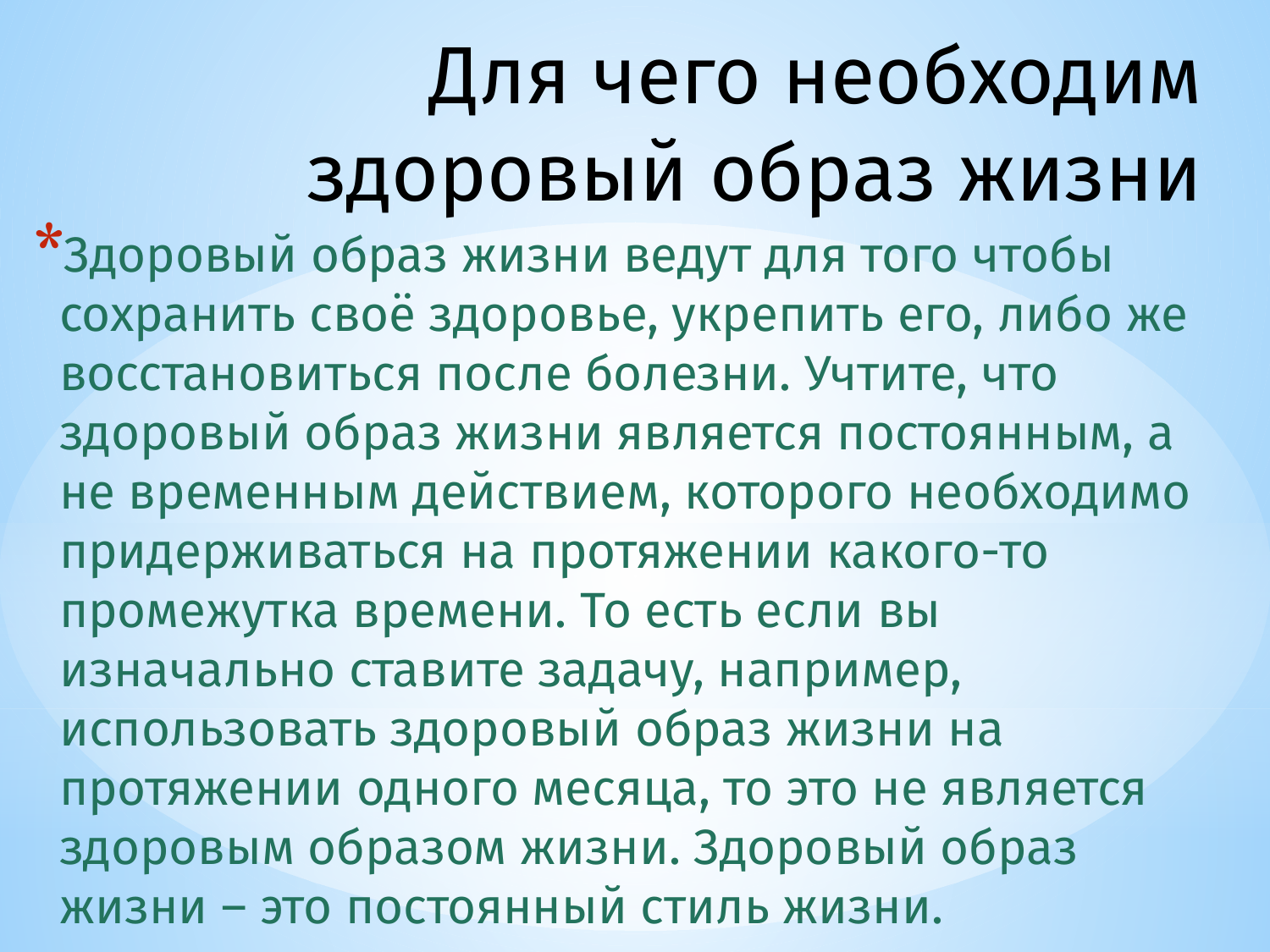

# Для чего необходим здоровый образ жизни
Здоровый образ жизни ведут для того чтобы сохранить своё здоровье, укрепить его, либо же восстановиться после болезни. Учтите, что здоровый образ жизни является постоянным, а не временным действием, которого необходимо придерживаться на протяжении какого-то промежутка времени. То есть если вы изначально ставите задачу, например, использовать здоровый образ жизни на протяжении одного месяца, то это не является здоровым образом жизни. Здоровый образ жизни – это постоянный стиль жизни.